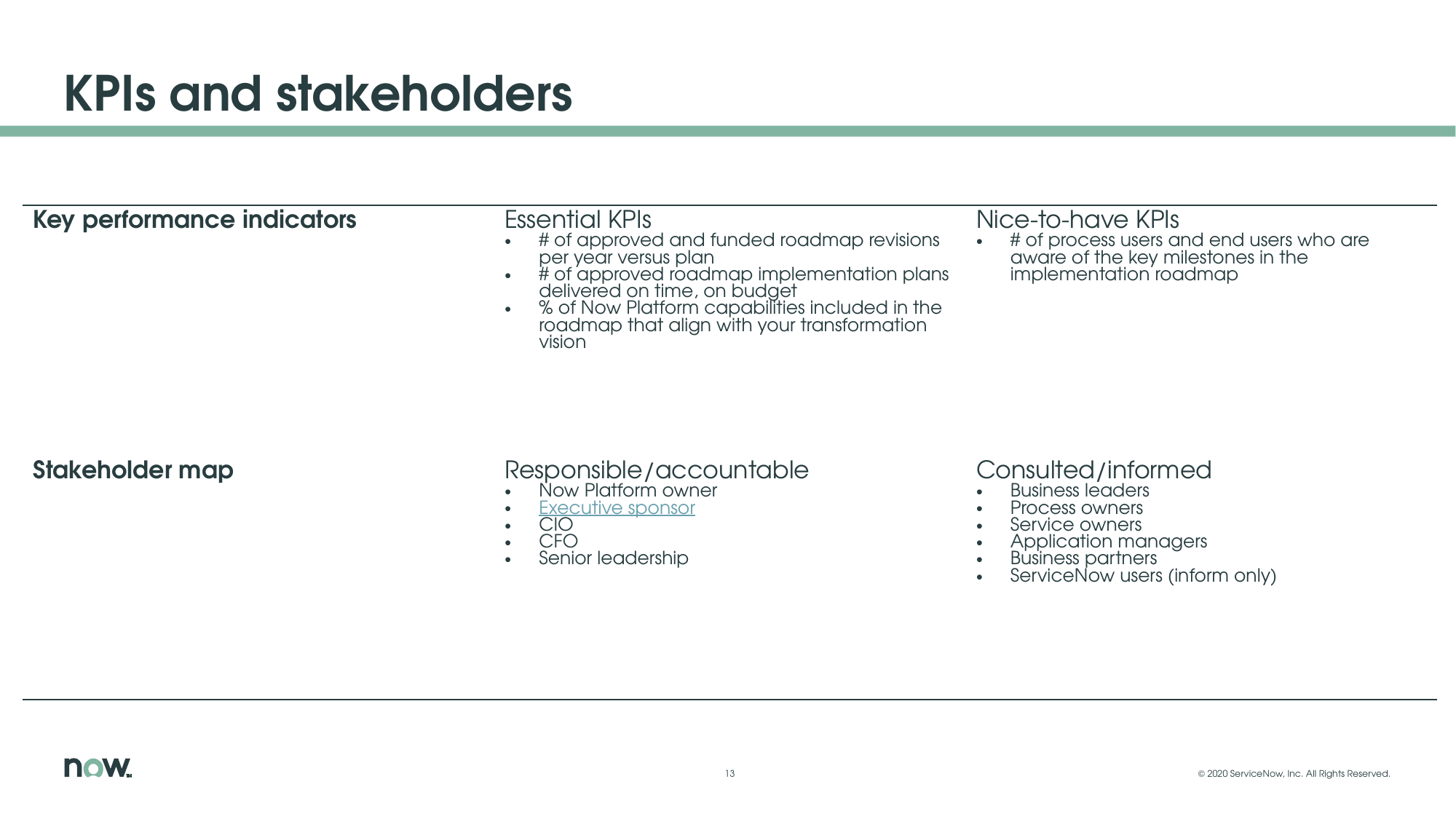

# KPIs and stakeholders

| Key performance indicators | Essential KPIs # of approved and funded roadmap revisions per year versus plan # of approved roadmap implementation plans delivered on time, on budget % of Now Platform capabilities included in the roadmap that align with your transformation vision | Nice-to-have KPIs # of process users and end users who are aware of the key milestones in the implementation roadmap |
| --- | --- | --- |
| Stakeholder map | Responsible/accountable Now Platform owner Executive sponsor CIO CFO Senior leadership | Consulted/informed Business leaders Process owners Service owners Application managers Business partners ServiceNow users (inform only) |